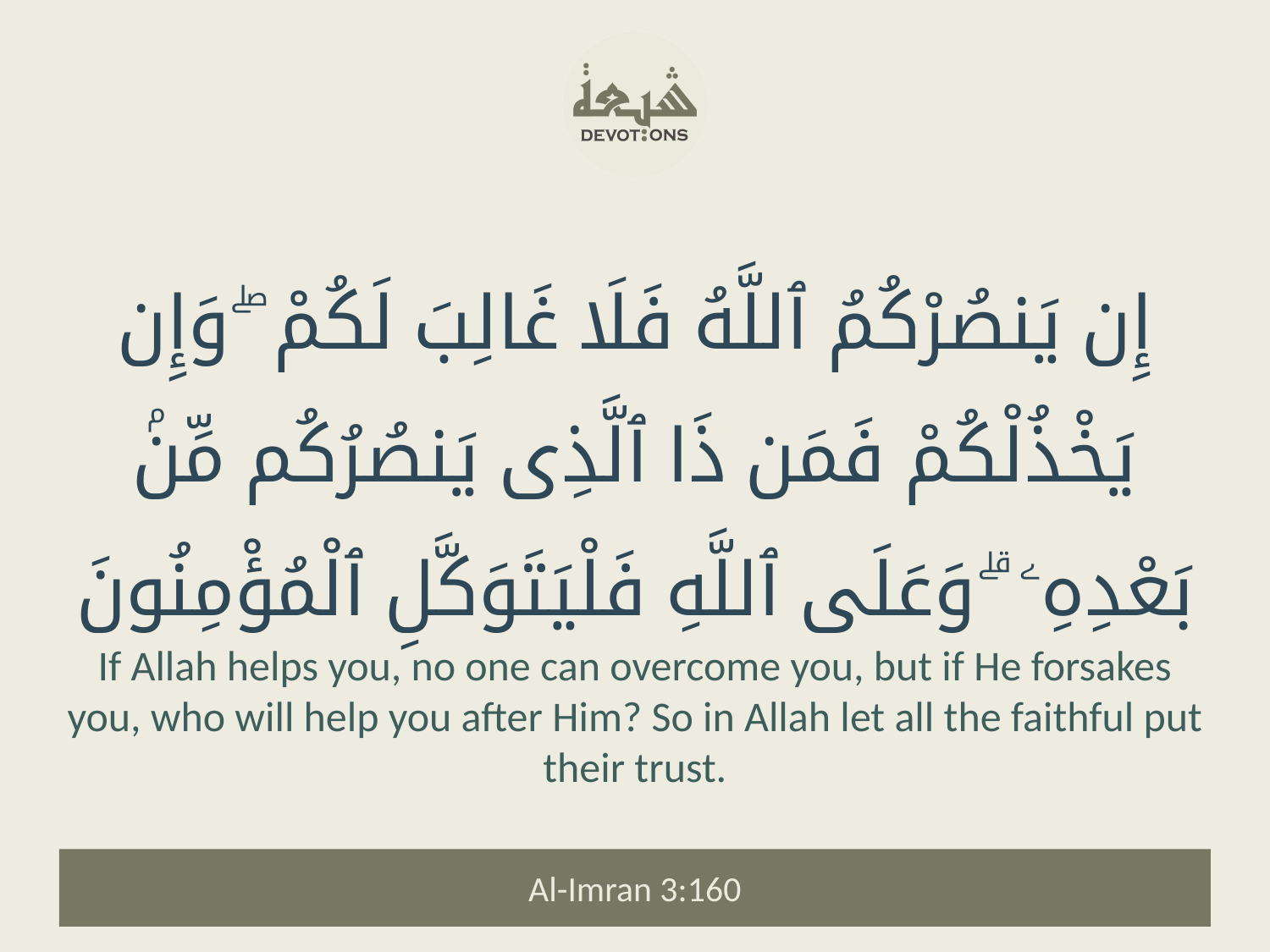

إِن يَنصُرْكُمُ ٱللَّهُ فَلَا غَالِبَ لَكُمْ ۖ وَإِن يَخْذُلْكُمْ فَمَن ذَا ٱلَّذِى يَنصُرُكُم مِّنۢ بَعْدِهِۦ ۗ وَعَلَى ٱللَّهِ فَلْيَتَوَكَّلِ ٱلْمُؤْمِنُونَ
If Allah helps you, no one can overcome you, but if He forsakes you, who will help you after Him? So in Allah let all the faithful put their trust.
Al-Imran 3:160